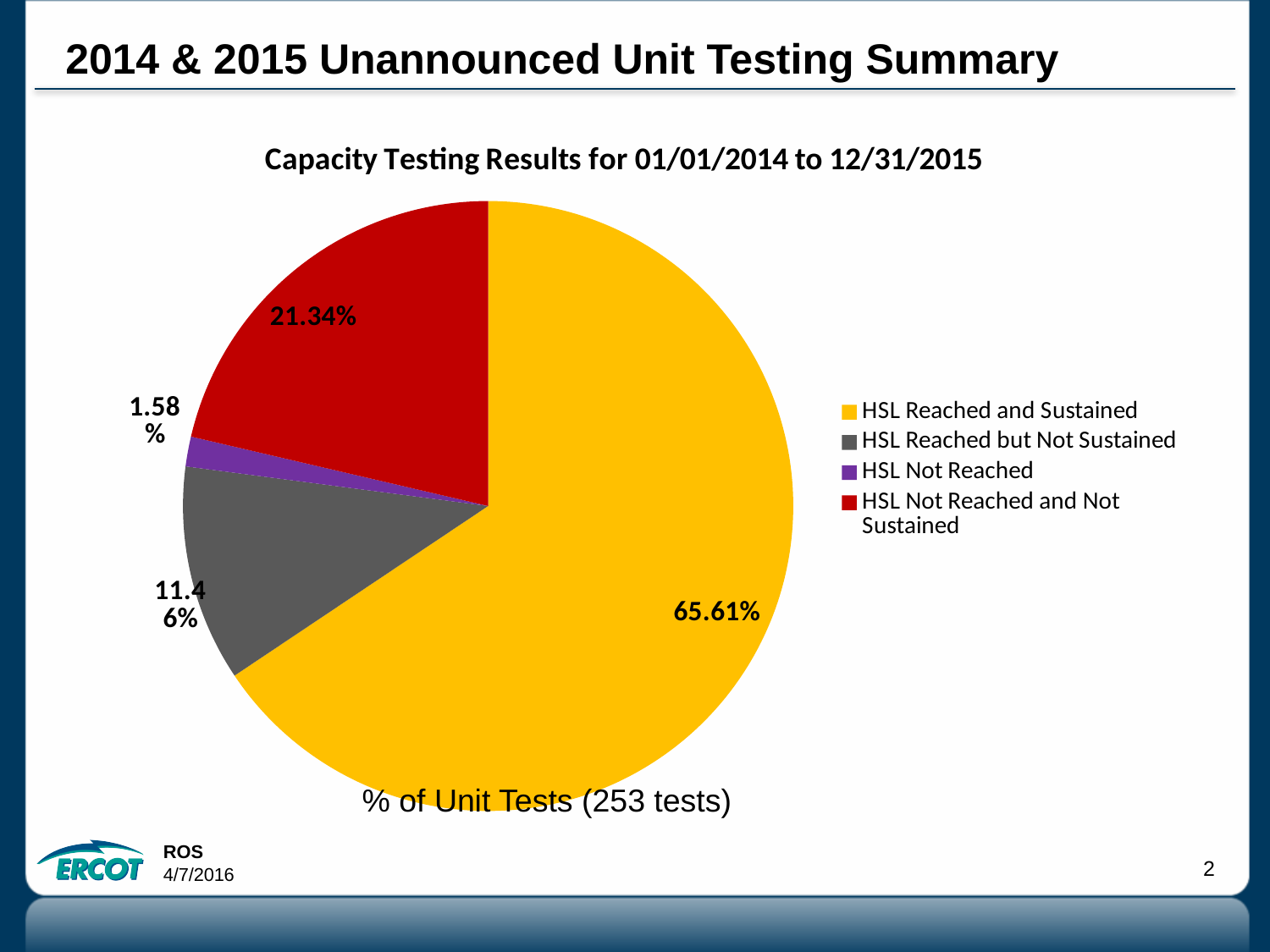

# 2014 & 2015 Unannounced Unit Testing Summary

### Chart: Capacity Testing Results for 01/01/2014 to 12/31/2015

| Category |  |
|---|---|
| HSL Reached and Sustained | 166.0 |
| HSL Reached but Not Sustained | 29.0 |
| HSL Not Reached | 4.0 |
| HSL Not Reached and Not Sustained | 54.0 |
% of Unit Tests (253 tests)